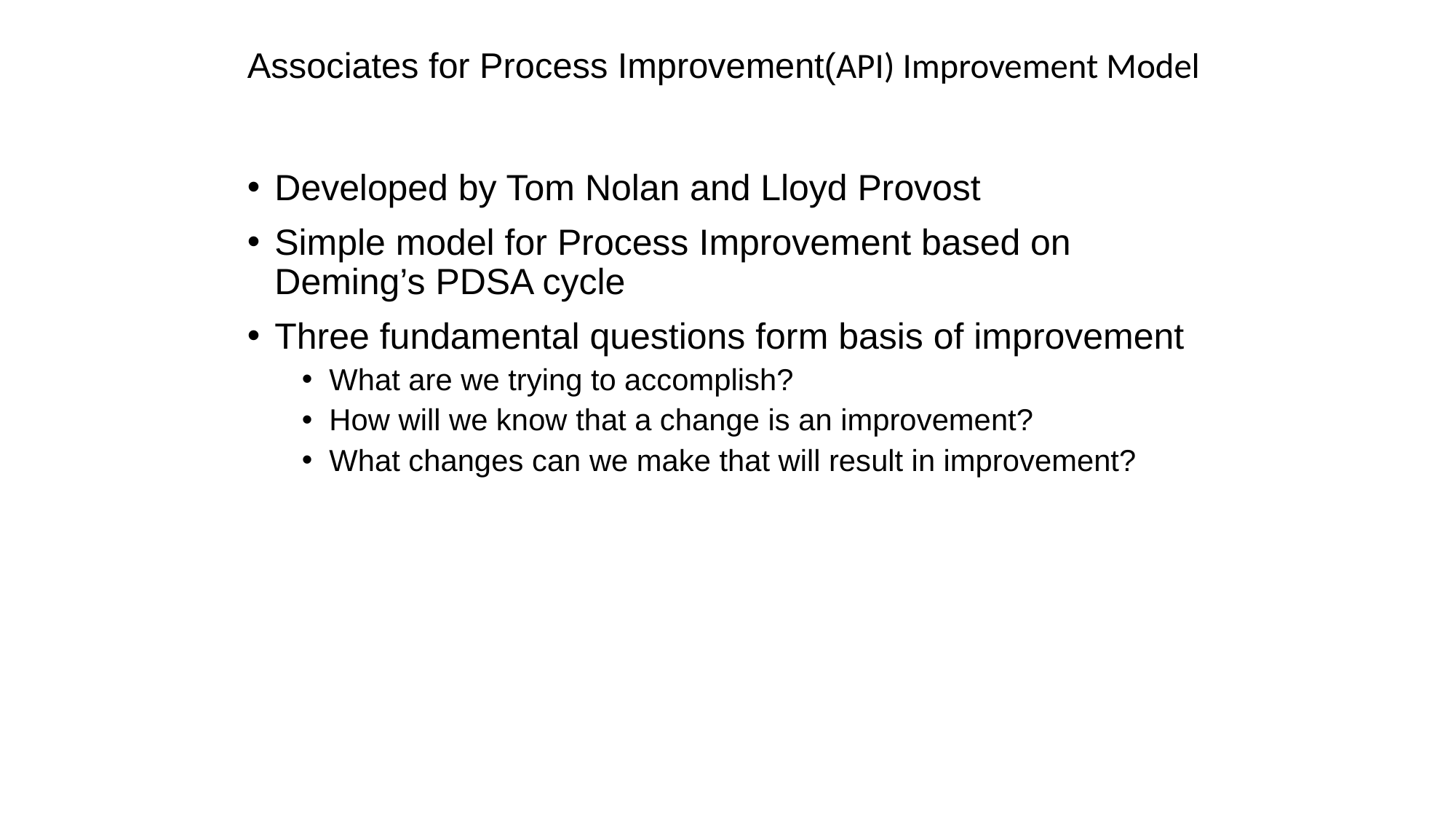

Associates for Process Improvement(API) Improvement Model
Developed by Tom Nolan and Lloyd Provost
Simple model for Process Improvement based on Deming’s PDSA cycle
Three fundamental questions form basis of improvement
What are we trying to accomplish?
How will we know that a change is an improvement?
What changes can we make that will result in improvement?